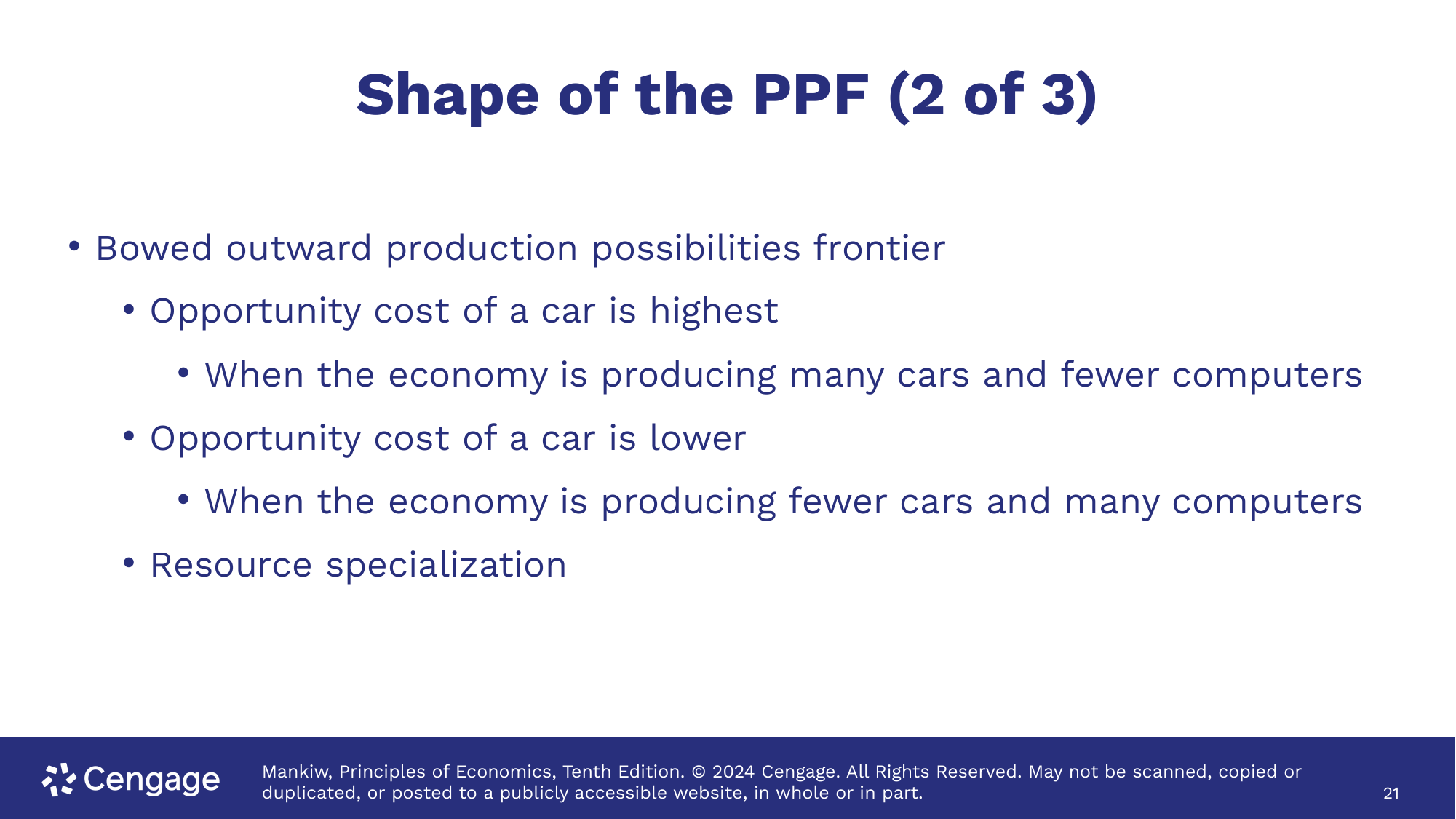

# Shape of the PPF (2 of 3)
Bowed outward production possibilities frontier
Opportunity cost of a car is highest
When the economy is producing many cars and fewer computers
Opportunity cost of a car is lower
When the economy is producing fewer cars and many computers
Resource specialization